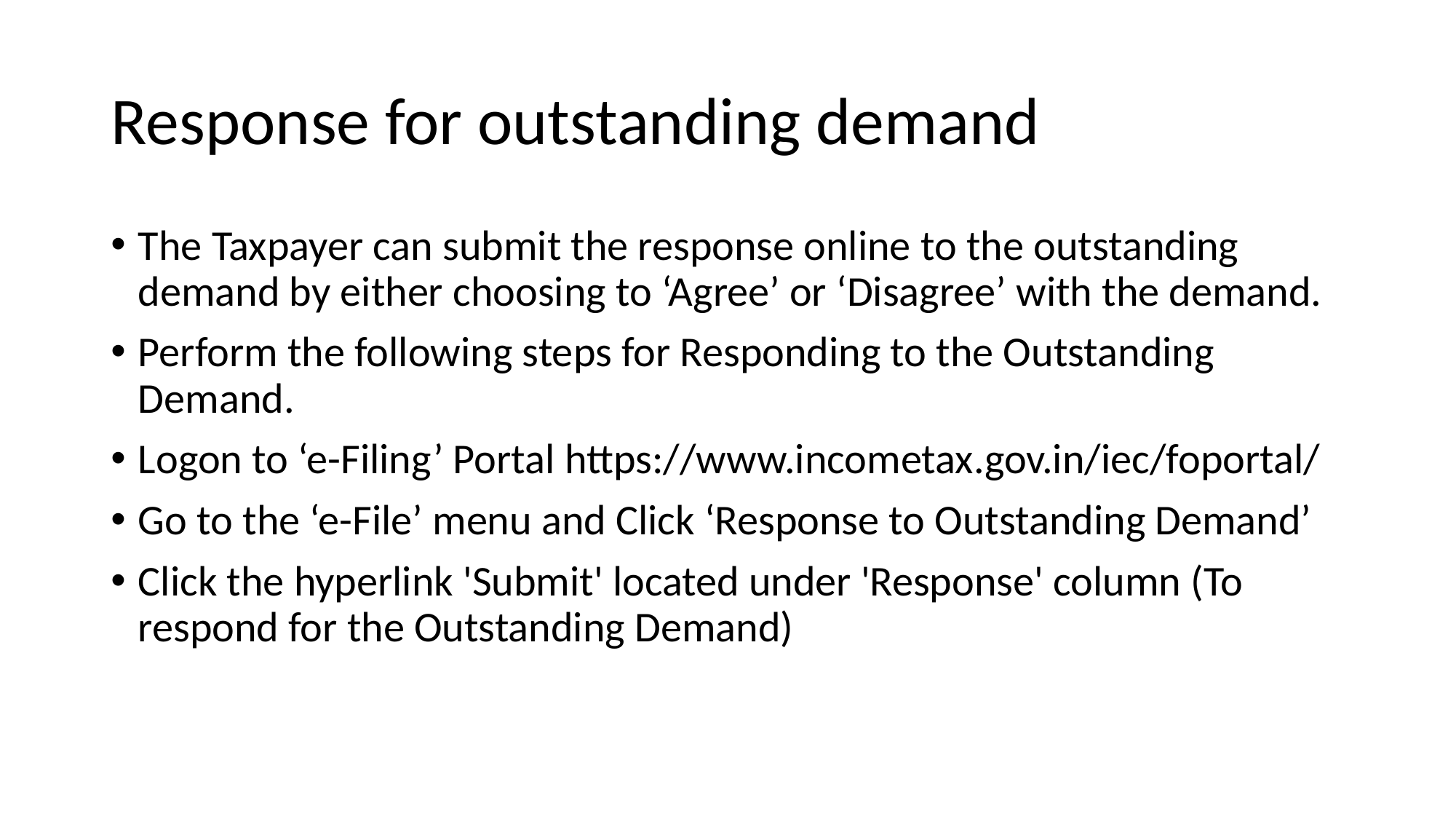

# Response for outstanding demand
The Taxpayer can submit the response online to the outstanding demand by either choosing to ‘Agree’ or ‘Disagree’ with the demand.
Perform the following steps for Responding to the Outstanding Demand.
Logon to ‘e-Filing’ Portal https://www.incometax.gov.in/iec/foportal/​
Go to the ‘e-File’ menu and Click ‘Response to Outstanding Demand’
Click the hyperlink 'Submit' located under 'Response' column (To respond for the Outstanding Demand)